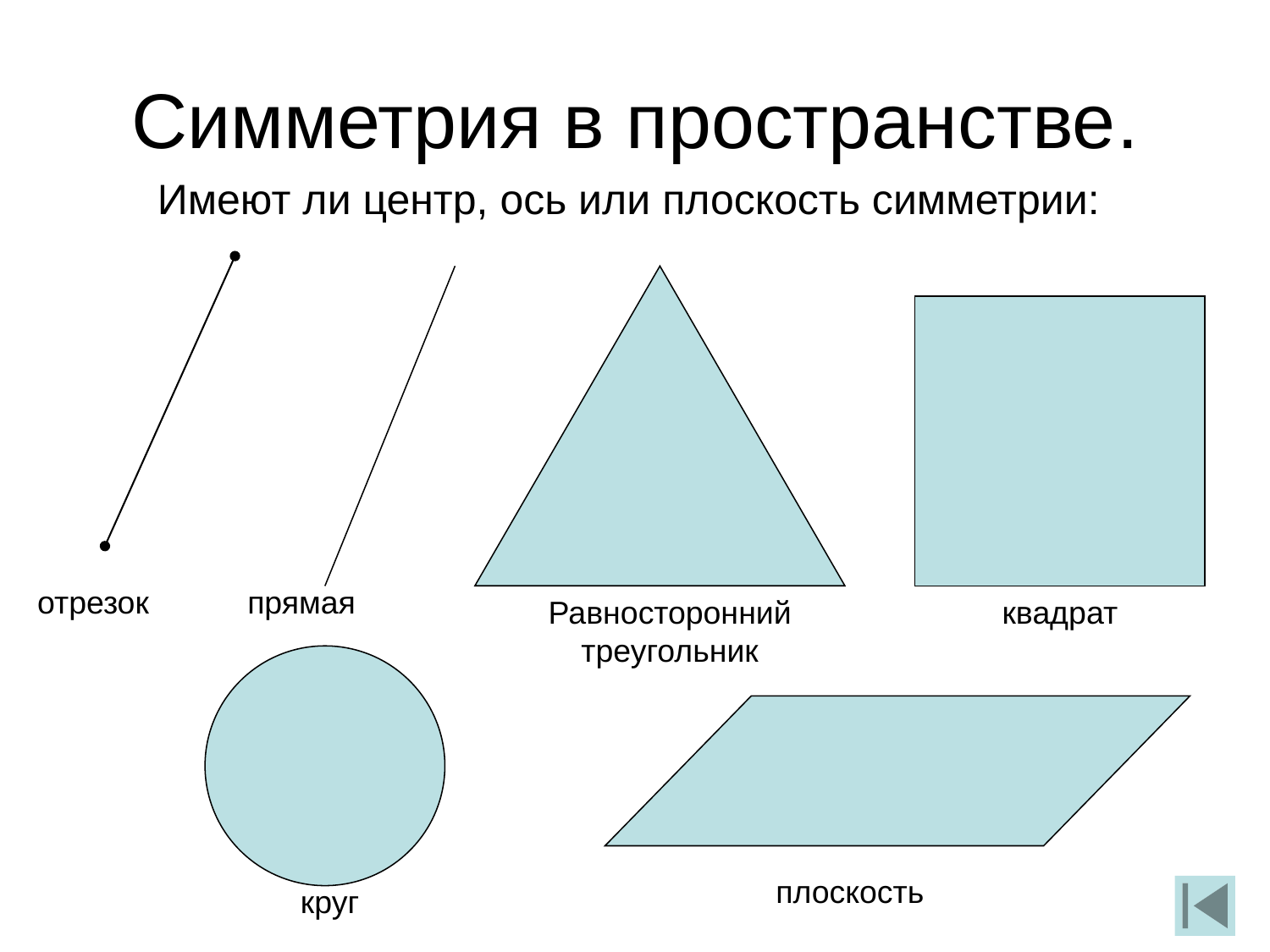

# Симметрия в пространстве.
Имеют ли центр, ось или плоскость симметрии:

отрезок
прямая
Равносторонний треугольник
квадрат

плоскость
круг